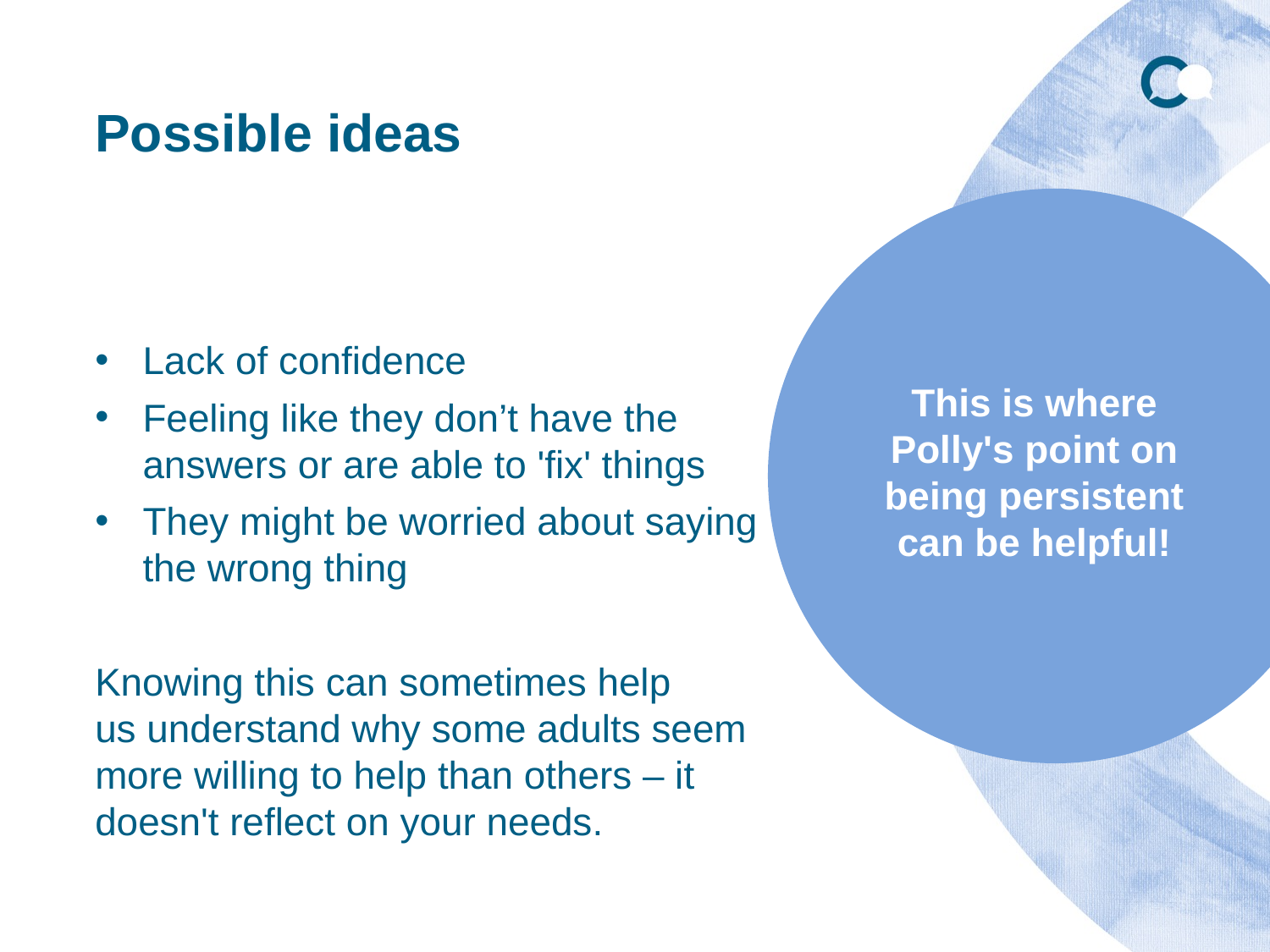

# Possible ideas

0
This is where Polly's point on being persistent can be helpful!
Lack of confidence
Feeling like they don’t have the answers or are able to 'fix' things
They might be worried about saying the wrong thing

Knowing this can sometimes help
us understand why some adults seem more willing to help than others – it doesn't reflect on your needs.